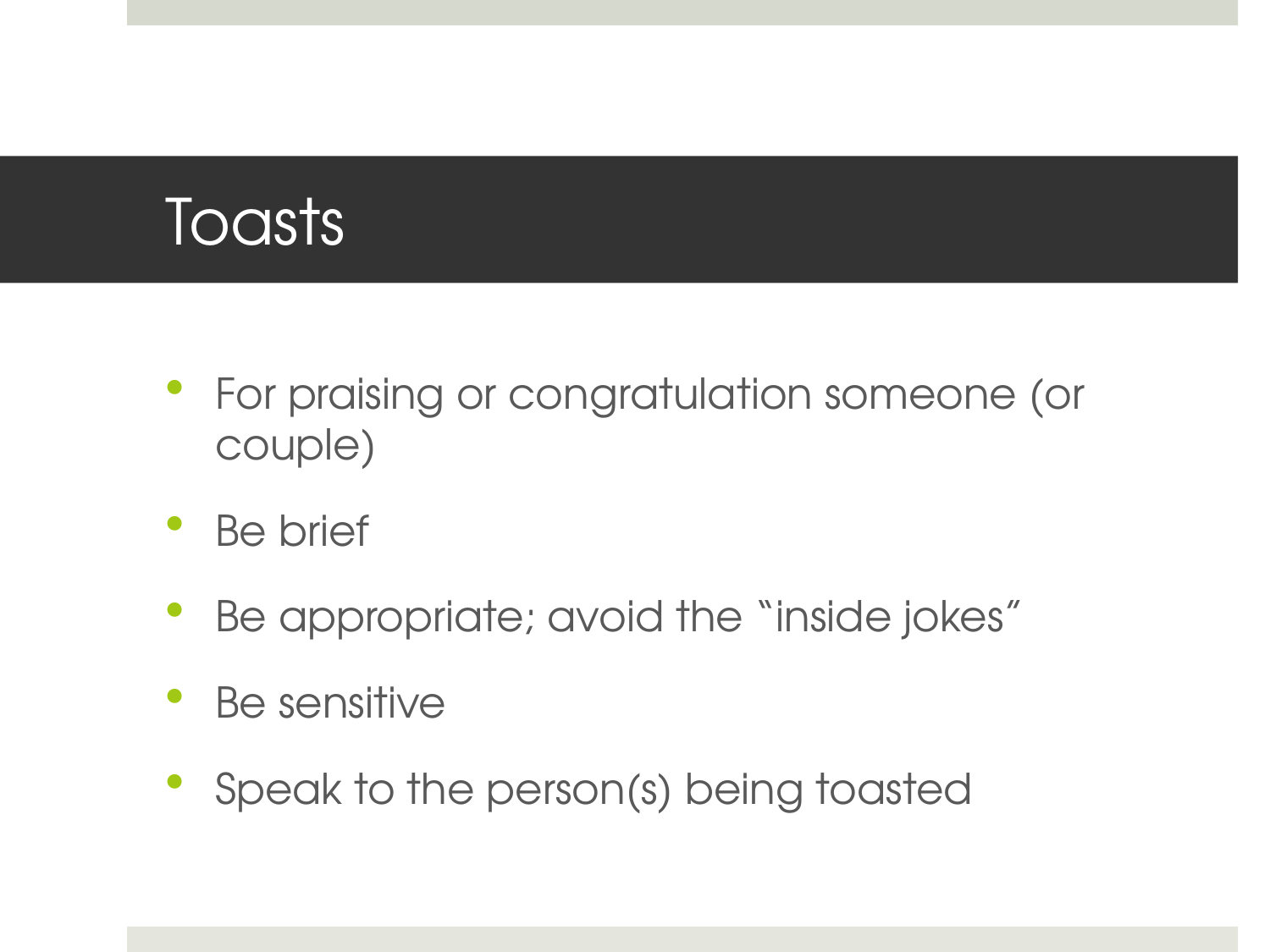

# Toasts
For praising or congratulation someone (or couple)
Be brief
Be appropriate; avoid the “inside jokes”
Be sensitive
Speak to the person(s) being toasted